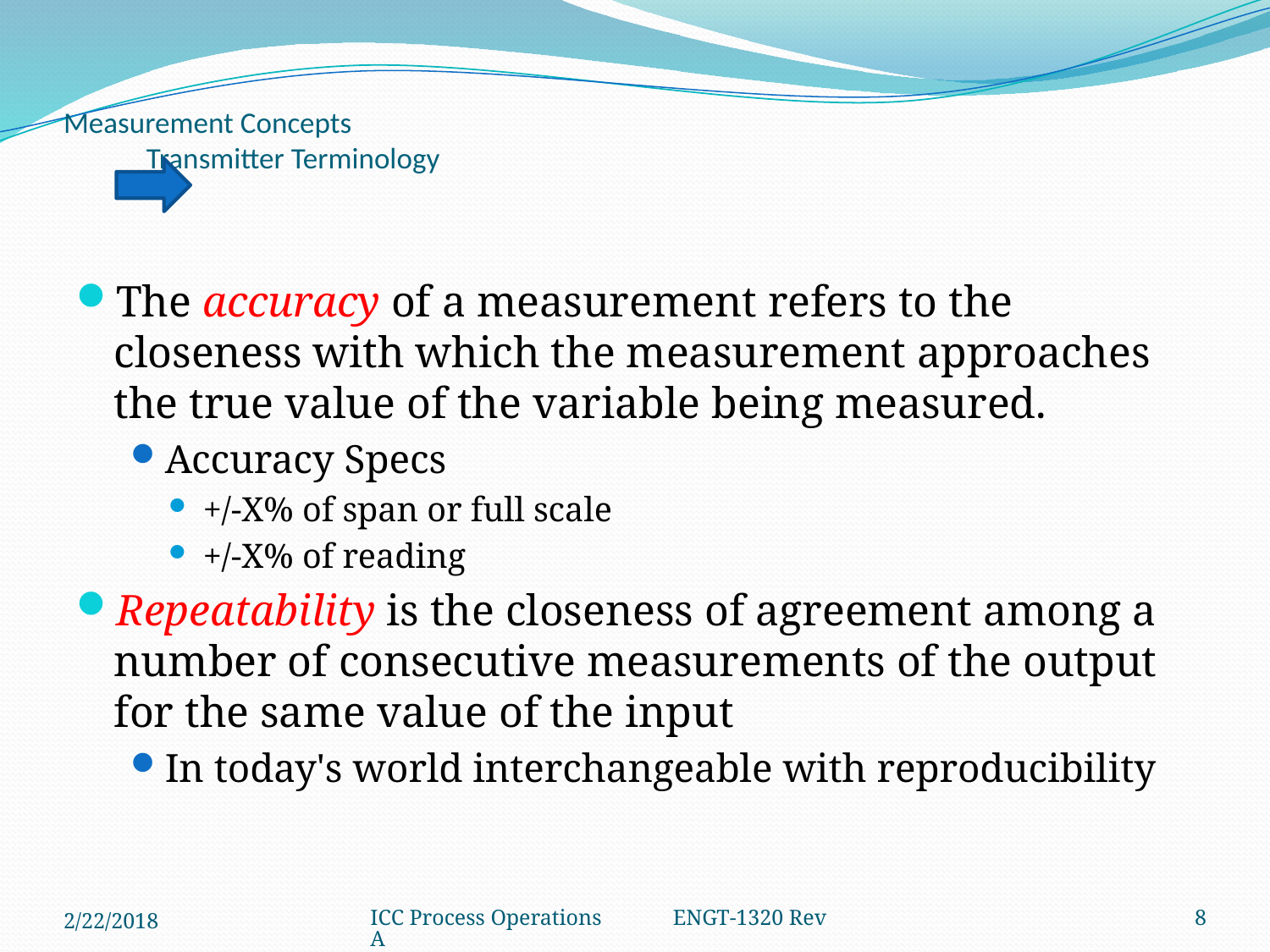

# Measurement Concepts Transmitter Terminology

The accuracy of a measurement refers to the closeness with which the measurement approaches the true value of the variable being measured.
Accuracy Specs
+/-X% of span or full scale
+/-X% of reading
Repeatability is the closeness of agreement among a number of consecutive measurements of the output for the same value of the input
In today's world interchangeable with reproducibility
2/22/2018
ICC Process Operations             ENGT-1320 Rev A
8